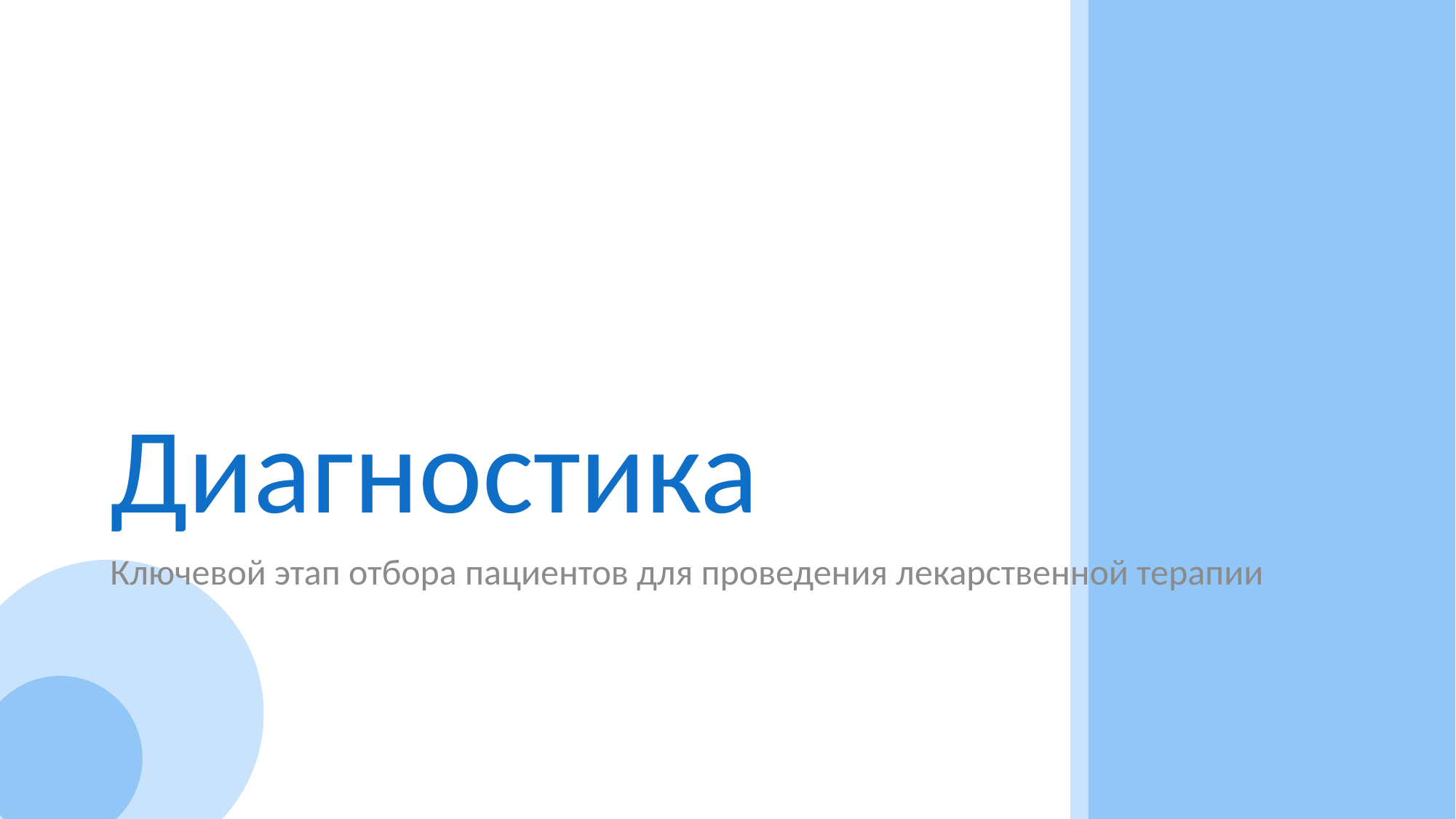

# Диагностика
Ключевой этап отбора пациентов для проведения лекарственной терапии